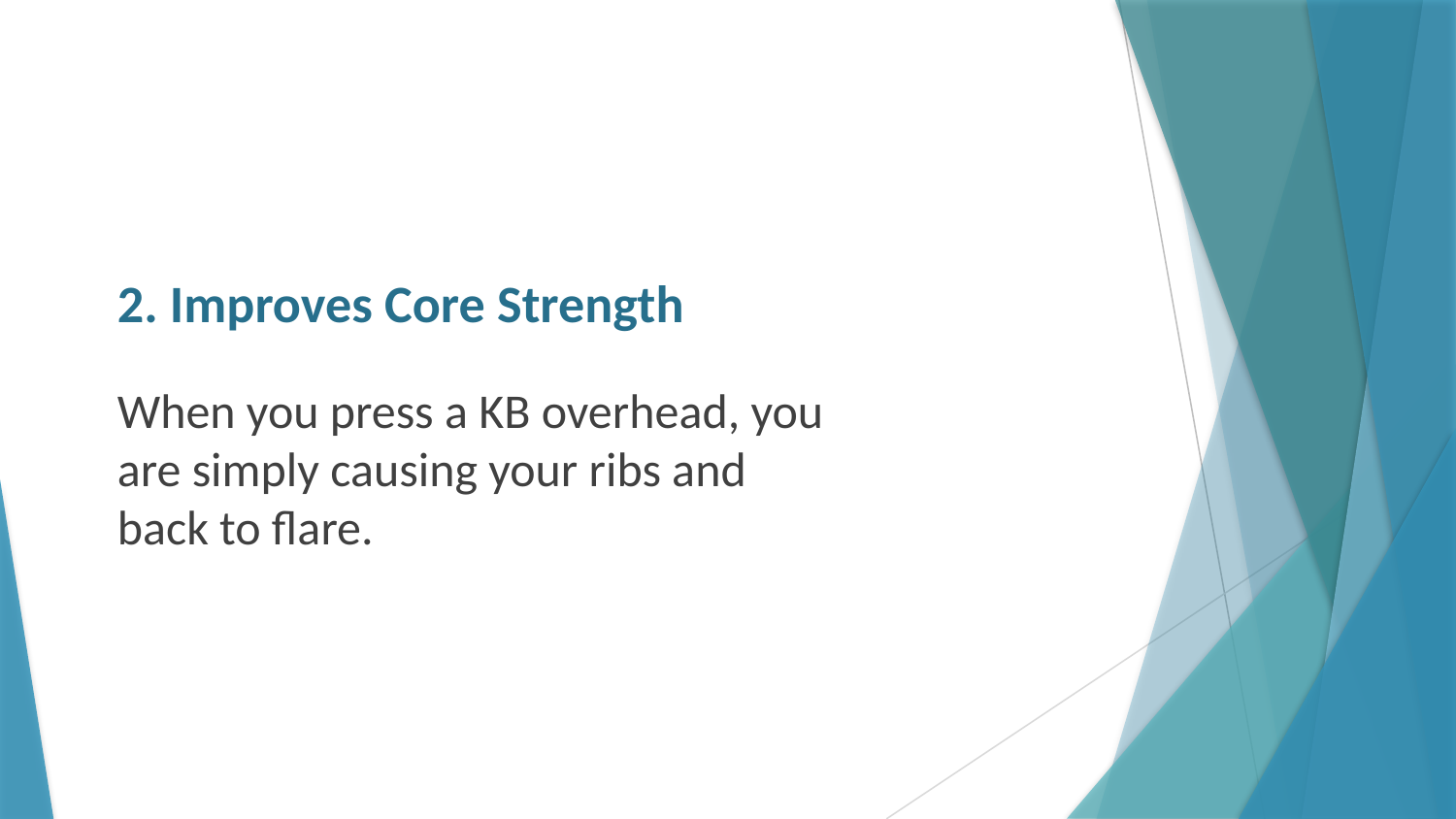

# 2. Improves Core Strength
When you press a KB overhead, you are simply causing your ribs and back to flare.